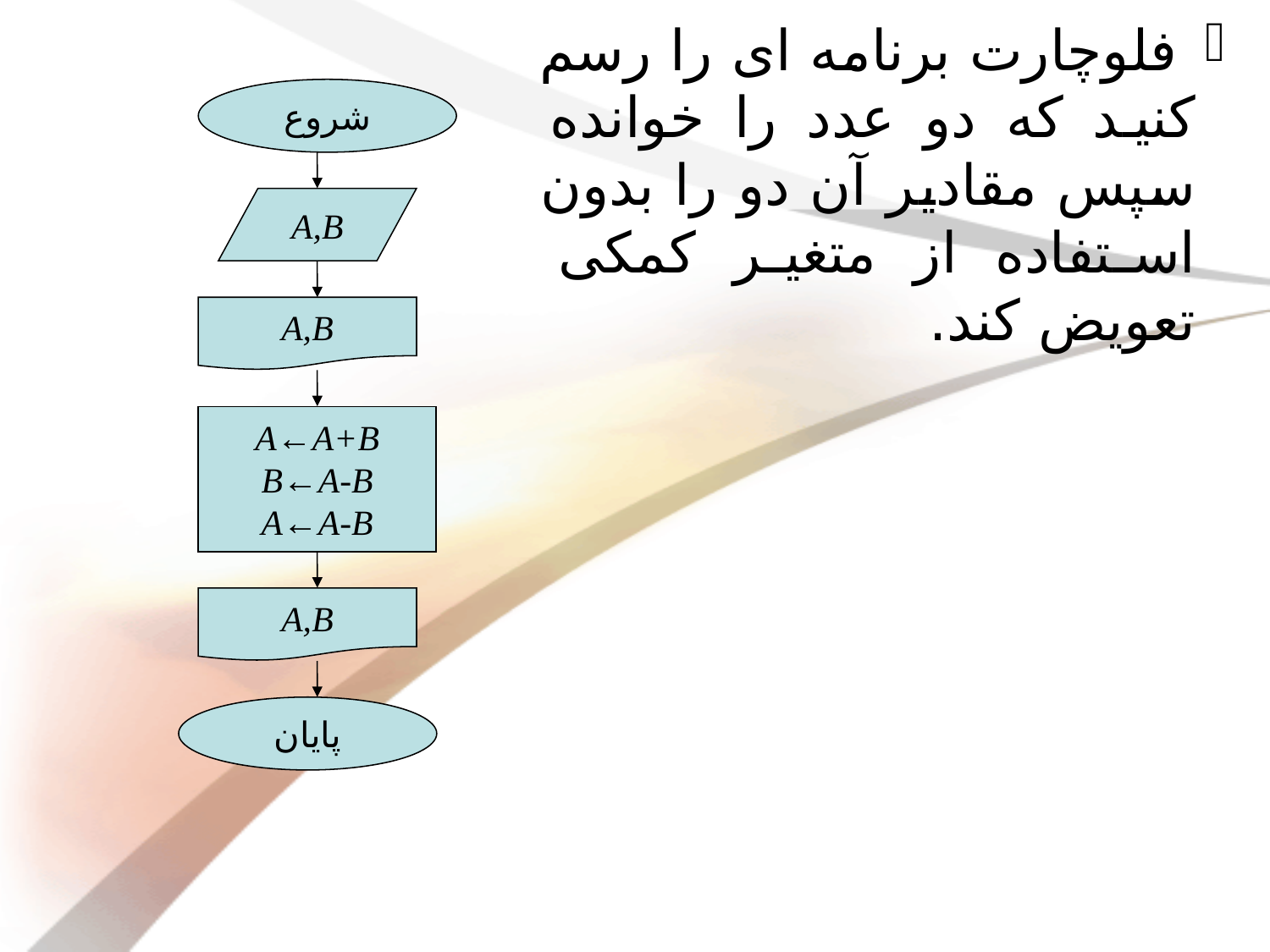

شروع

A,B

A,B

A←A+B
B←A-B
A←A-B

A,B

پایان
# فلوچارت برنامه ای را رسم کنید که دو عدد را خوانده سپس مقادیر آن دو را بدون استفاده از متغیر کمکی تعویض کند.